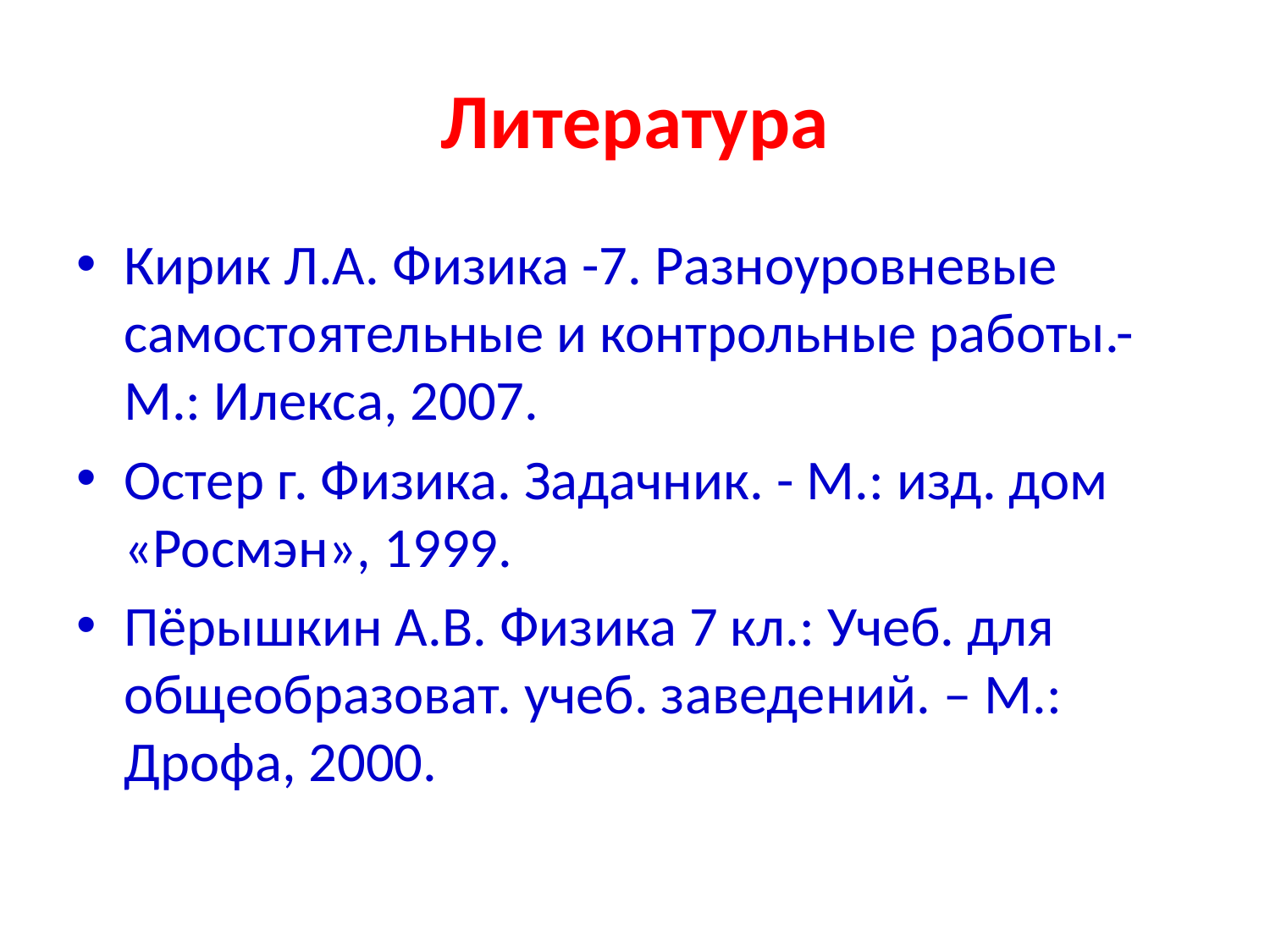

# Литература
Кирик Л.А. Физика -7. Разноуровневые самостоятельные и контрольные работы.- М.: Илекса, 2007.
Остер г. Физика. Задачник. - М.: изд. дом «Росмэн», 1999.
Пёрышкин А.В. Физика 7 кл.: Учеб. для общеобразоват. учеб. заведений. – М.: Дрофа, 2000.